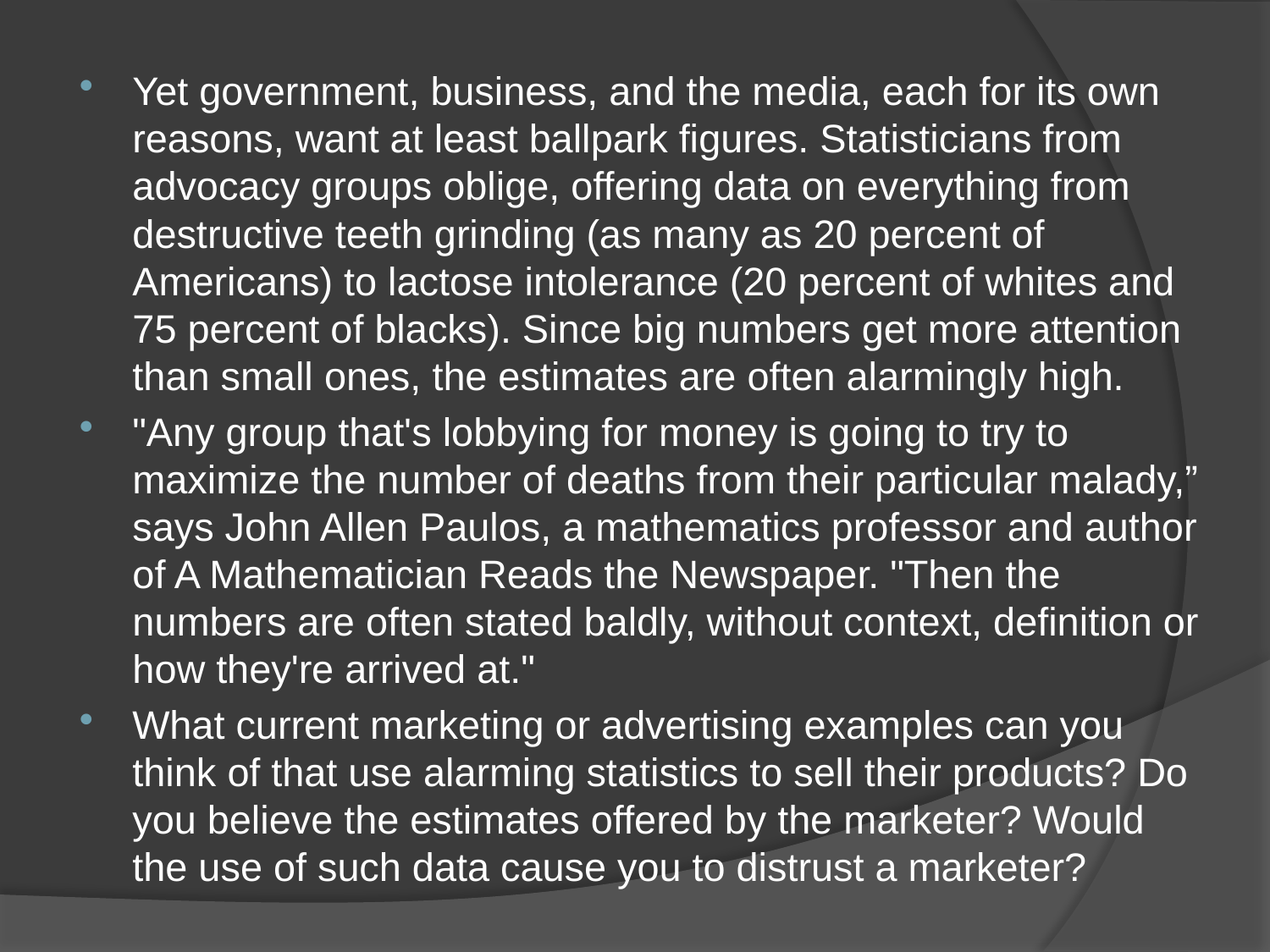

Yet government, business, and the media, each for its own reasons, want at least ballpark figures. Statisticians from advocacy groups oblige, offering data on everything from destructive teeth grinding (as many as 20 percent of Americans) to lactose intolerance (20 percent of whites and 75 percent of blacks). Since big numbers get more attention than small ones, the estimates are often alarmingly high.
"Any group that's lobbying for money is going to try to maximize the number of deaths from their particular malady,” says John Allen Paulos, a mathematics professor and author of A Mathematician Reads the Newspaper. "Then the numbers are often stated baldly, without context, definition or how they're arrived at."
What current marketing or advertising examples can you think of that use alarming statistics to sell their products? Do you believe the estimates offered by the marketer? Would the use of such data cause you to distrust a marketer?